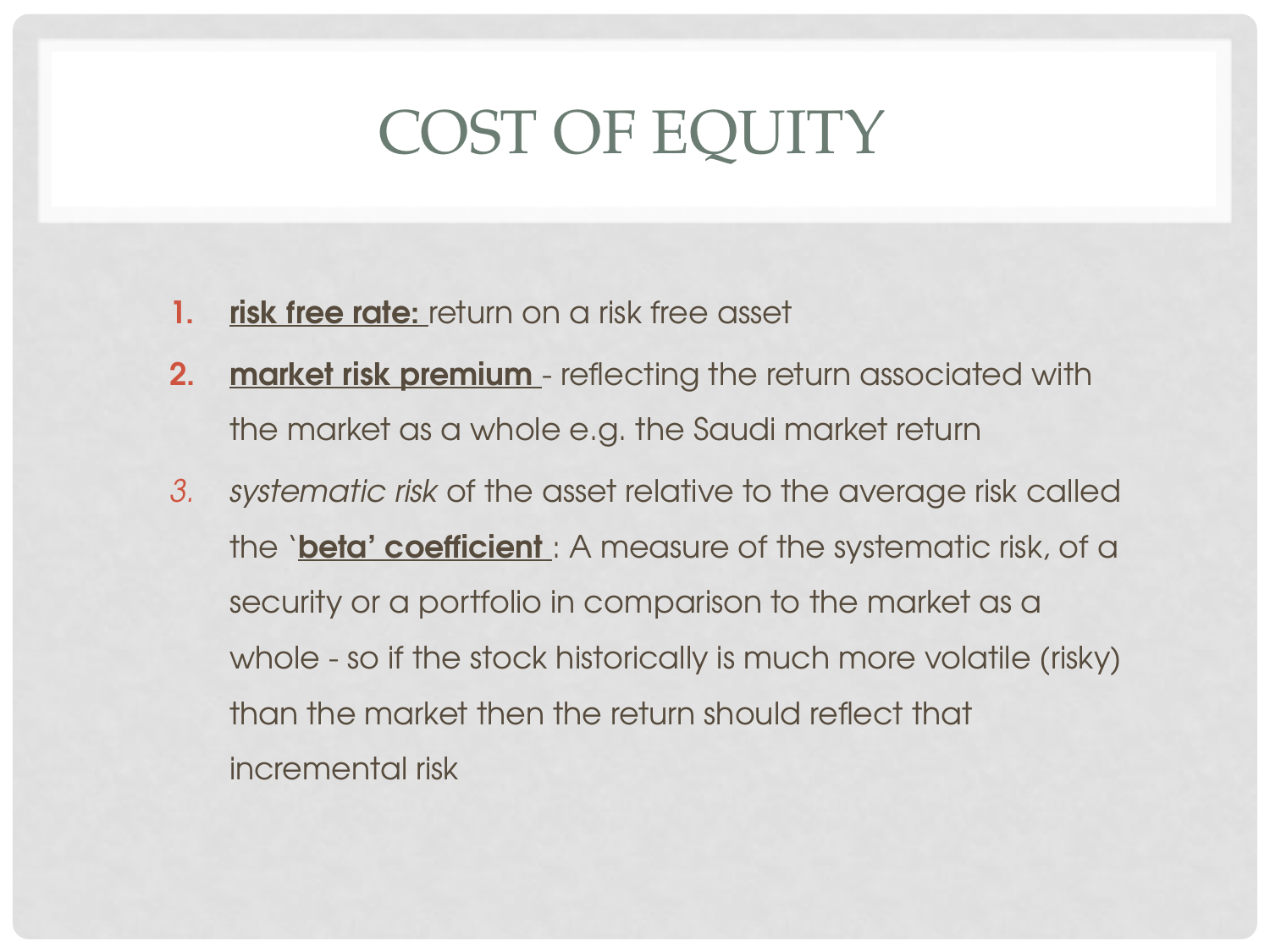

# Cost of equity
risk free rate: return on a risk free asset
market risk premium - reflecting the return associated with the market as a whole e.g. the Saudi market return
systematic risk of the asset relative to the average risk called the ‘beta’ coefficient : A measure of the systematic risk, of a security or a portfolio in comparison to the market as a whole - so if the stock historically is much more volatile (risky) than the market then the return should reflect that incremental risk